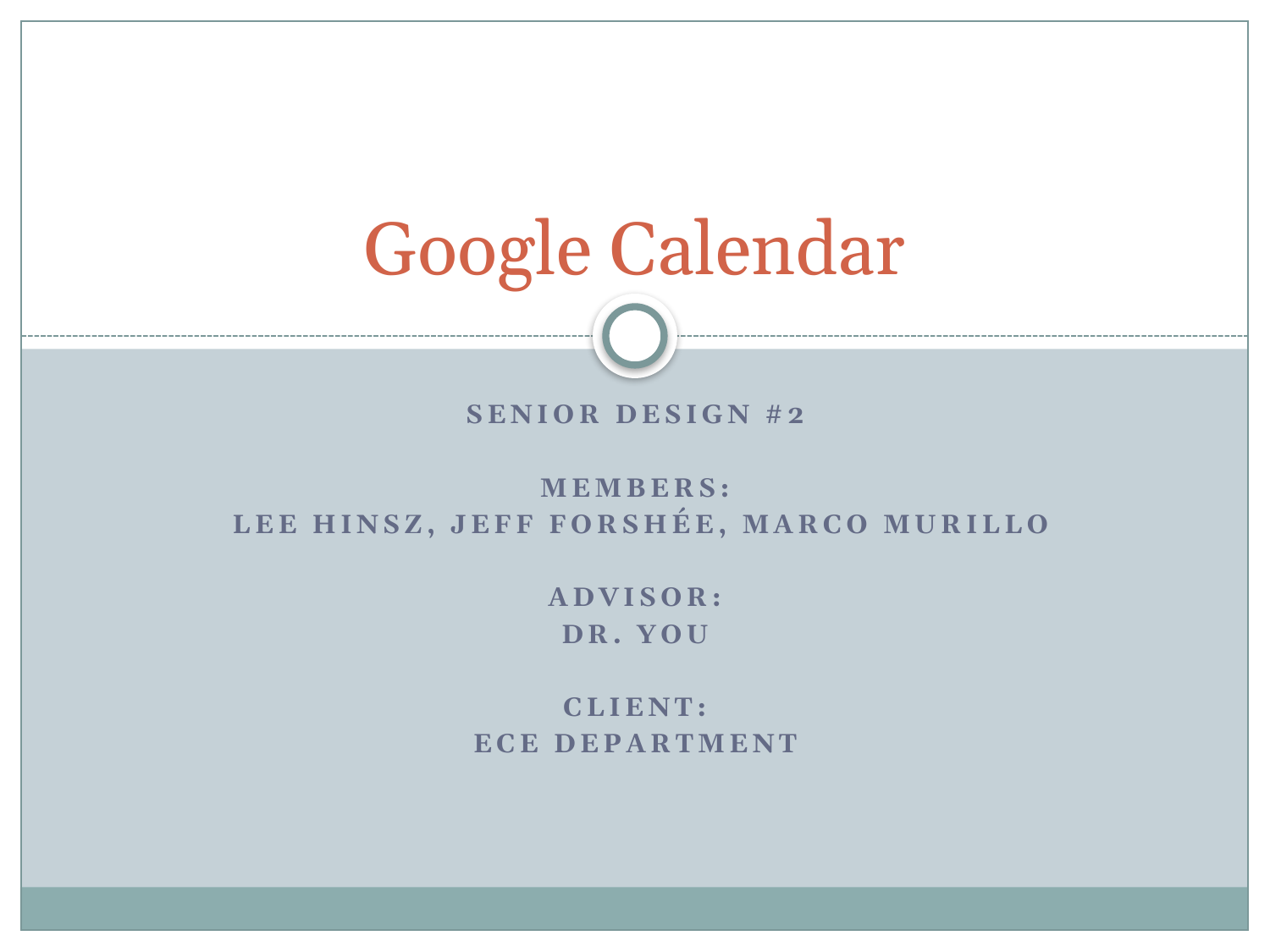

# Google Calendar
Senior Design #2

Members:
 Lee Hinsz, Jeff Forshée, Marco Murillo

Advisor:
Dr. You

Client:
ECE Department